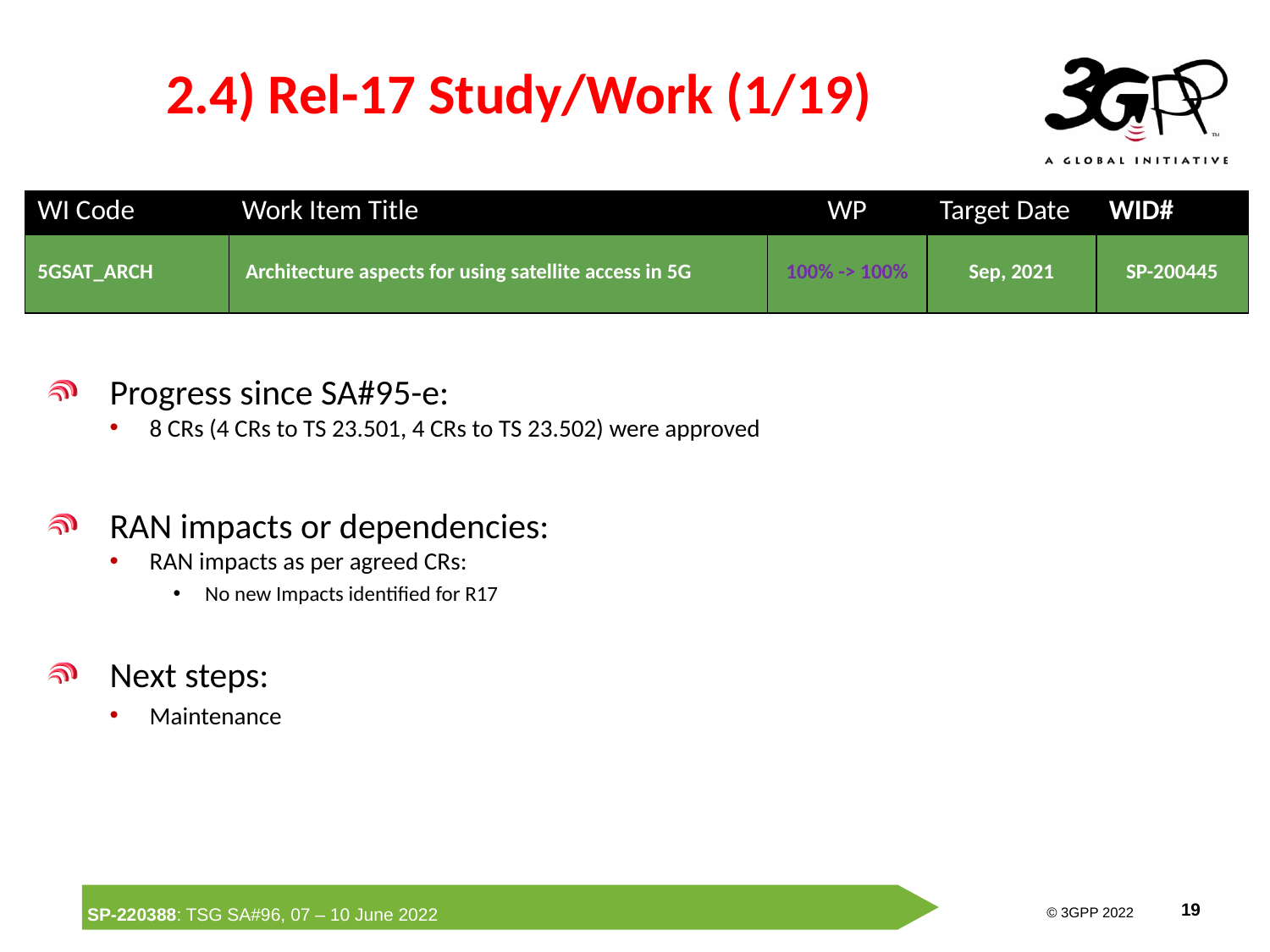

# 2.4) Rel-17 Study/Work (1/19)
| WI Code | Work Item Title | WP | Target Date | WID# |
| --- | --- | --- | --- | --- |
| 5GSAT\_ARCH | Architecture aspects for using satellite access in 5G | 100% -> 100% | Sep, 2021 | SP-200445 |
Progress since SA#95-e:
8 CRs (4 CRs to TS 23.501, 4 CRs to TS 23.502) were approved

RAN impacts or dependencies:
RAN impacts as per agreed CRs:
No new Impacts identified for R17

Next steps:
Maintenance